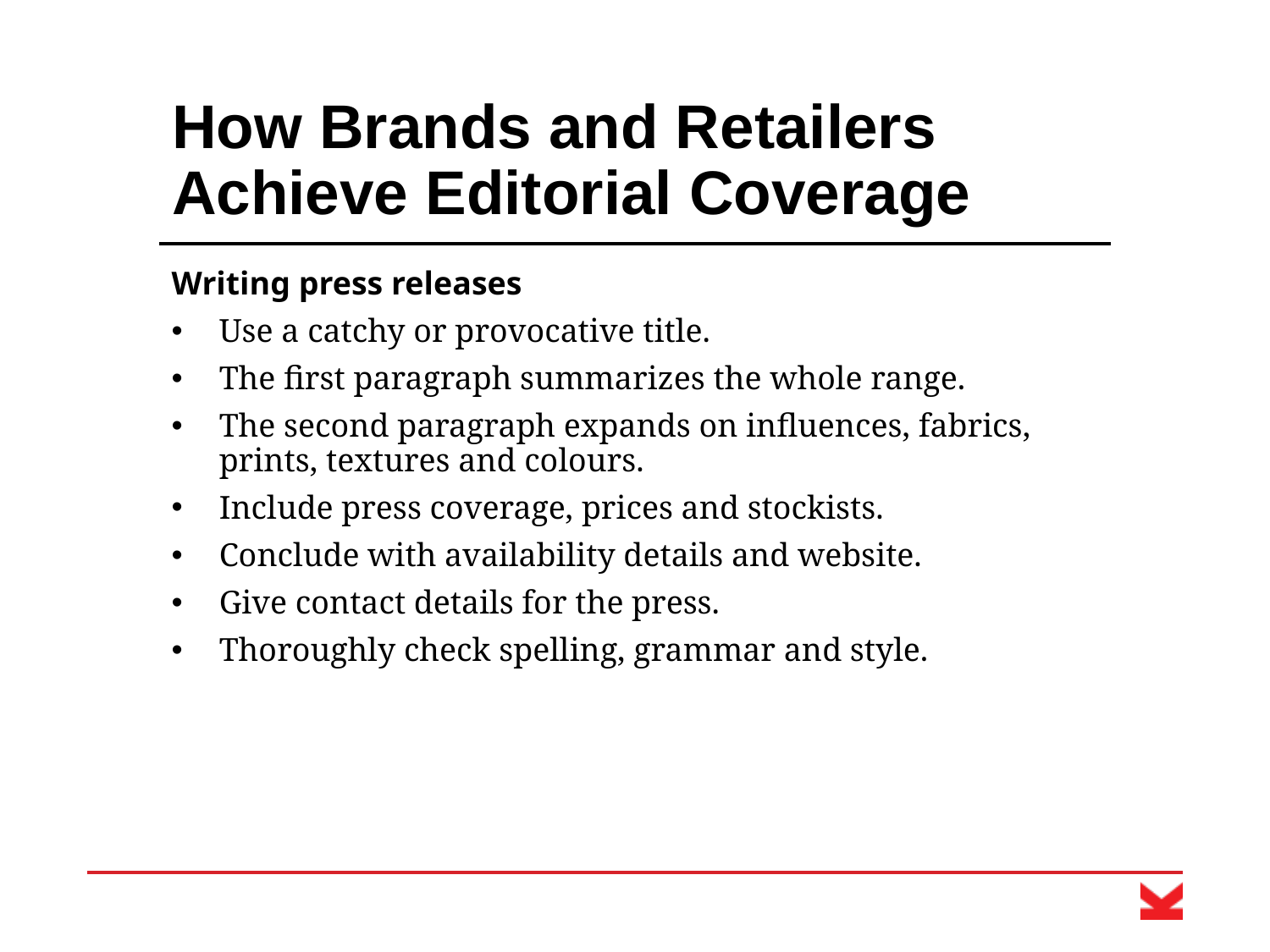

# How Brands and Retailers Achieve Editorial Coverage
Writing press releases
Use a catchy or provocative title.
The first paragraph summarizes the whole range.
The second paragraph expands on influences, fabrics, prints, textures and colours.
Include press coverage, prices and stockists.
Conclude with availability details and website.
Give contact details for the press.
Thoroughly check spelling, grammar and style.